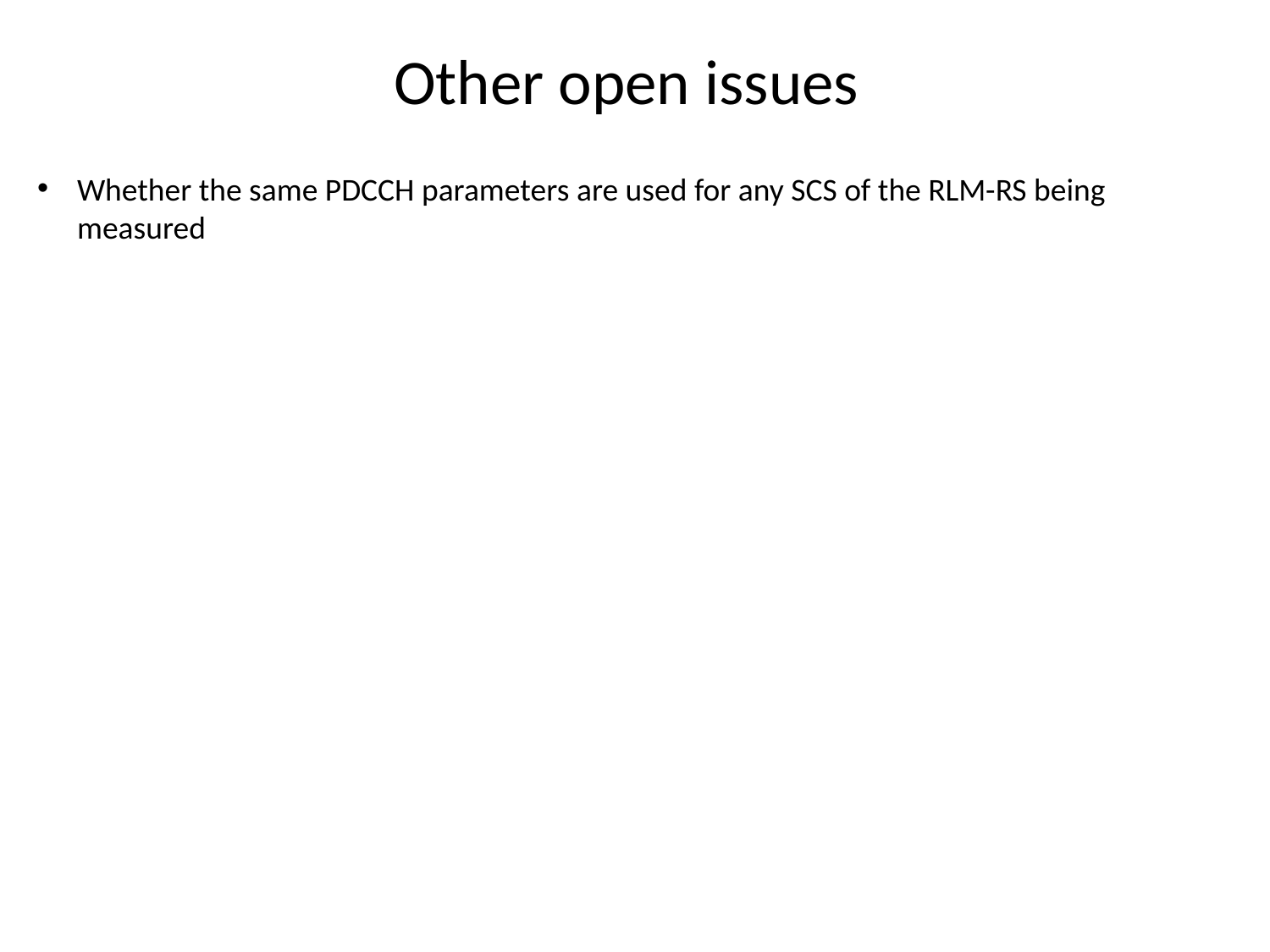

# Other open issues
Whether the same PDCCH parameters are used for any SCS of the RLM-RS being measured